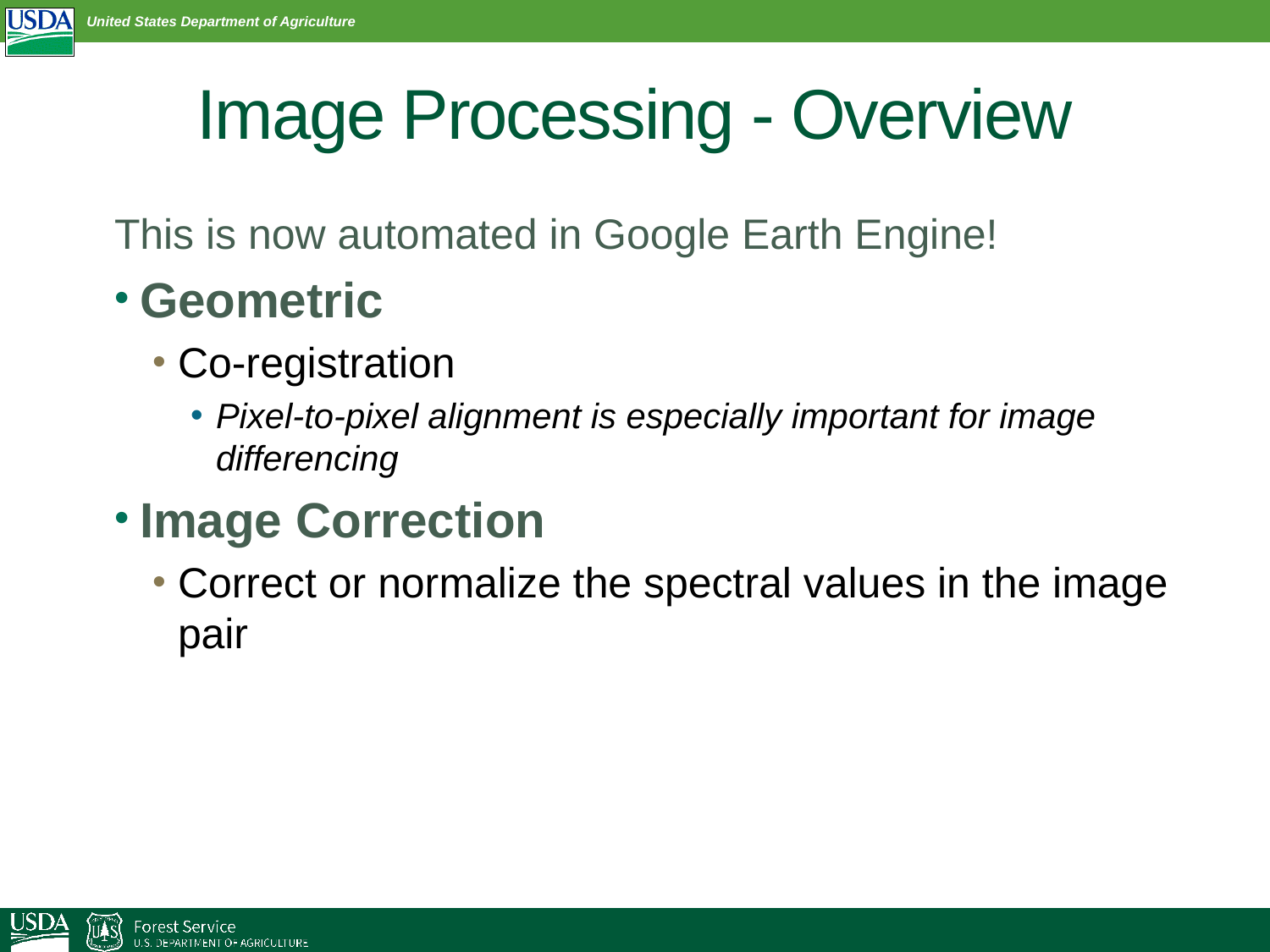

# Image Processing - Overview
This is now automated in Google Earth Engine!
Geometric
Co-registration
Pixel-to-pixel alignment is especially important for image differencing
Image Correction
Correct or normalize the spectral values in the image pair